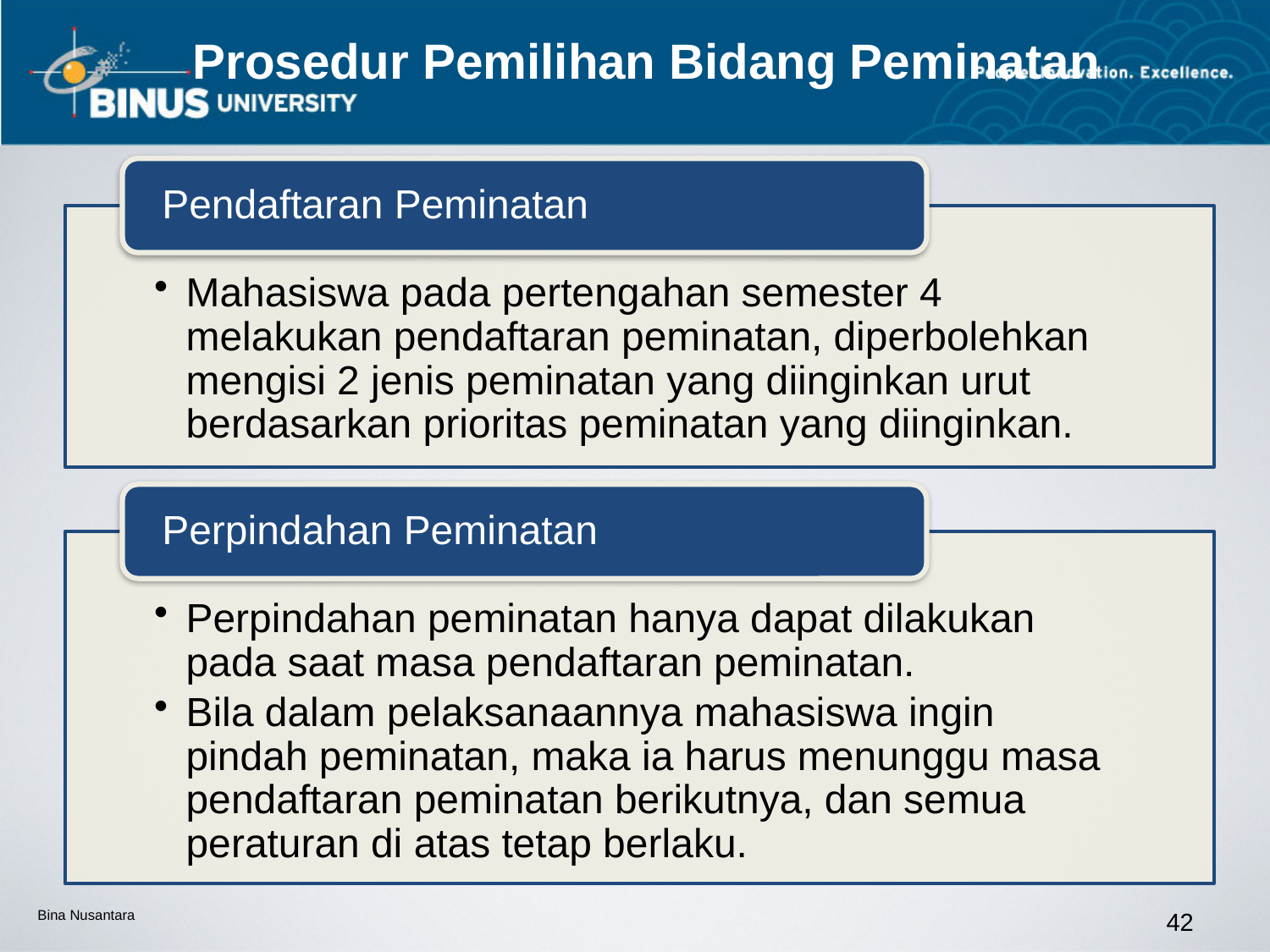

Prosedur Pemilihan Bidang Peminatan
Mahasiswa pada pertengahan semester 4 melakukan pendaftaran peminatan, diperbolehkan mengisi 2 jenis peminatan yang diinginkan urut berdasarkan prioritas peminatan yang diinginkan.
Pendaftaran Peminatan
Perpindahan peminatan hanya dapat dilakukan pada saat masa pendaftaran peminatan.
Bila dalam pelaksanaannya mahasiswa ingin pindah peminatan, maka ia harus menunggu masa pendaftaran peminatan berikutnya, dan semua peraturan di atas tetap berlaku.
Perpindahan Peminatan
Bina Nusantara
42